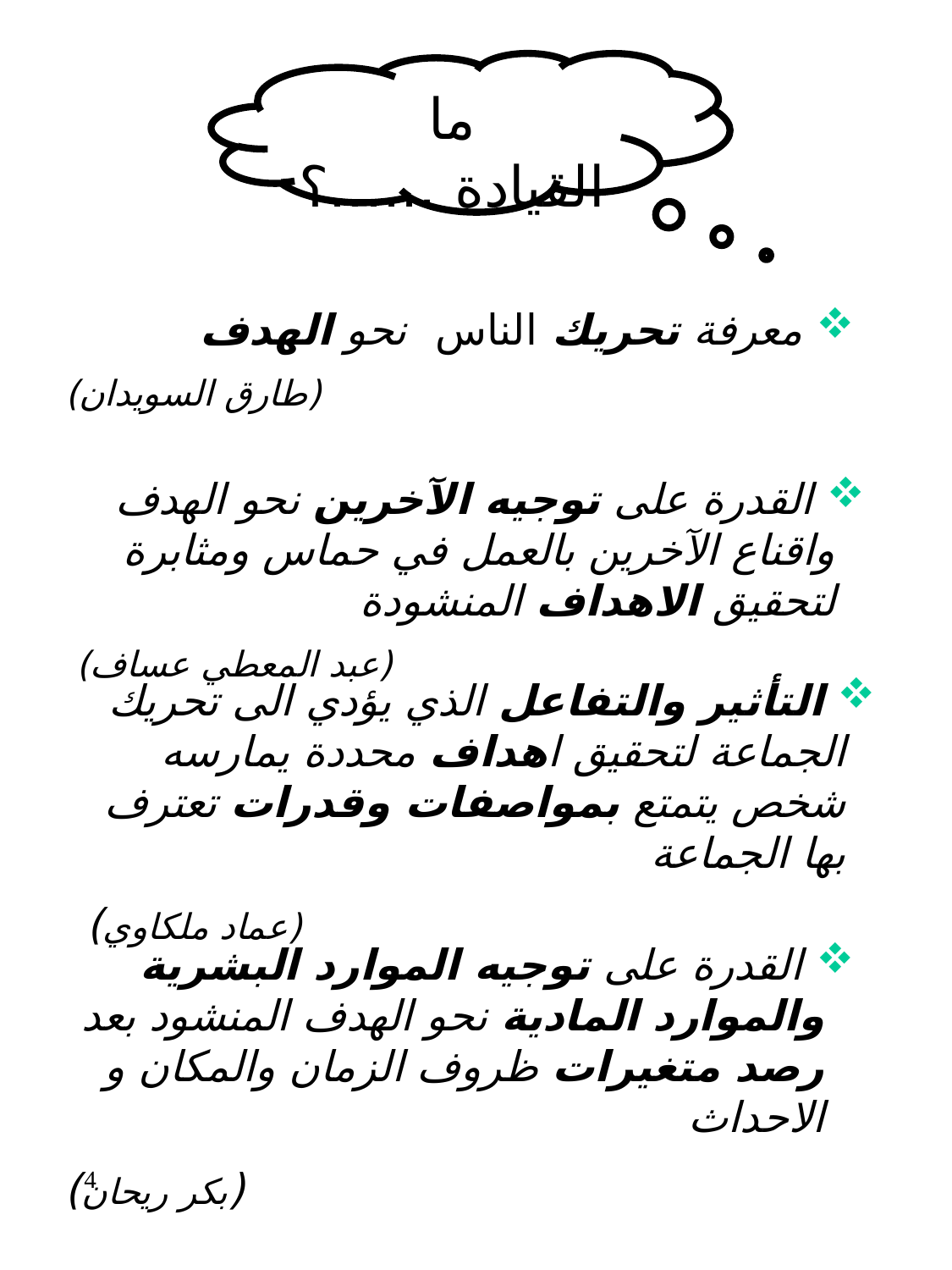

ما القيادة ......؟
 معرفة تحريك الناس  نحو الهدف
(طارق السويدان)
 القدرة على توجيه الآخرين نحو الهدف واقناع الآخرين بالعمل في حماس ومثابرة لتحقيق الاهداف المنشودة
(عبد المعطي عساف)
 التأثير والتفاعل الذي يؤدي الى تحريك الجماعة لتحقيق اهداف محددة يمارسه شخص يتمتع بمواصفات وقدرات تعترف بها الجماعة
(عماد ملكاوي)
 القدرة على توجيه الموارد البشرية والموارد المادية نحو الهدف المنشود بعد رصد متغيرات ظروف الزمان والمكان و الاحداث
(بكر ريحان)
4